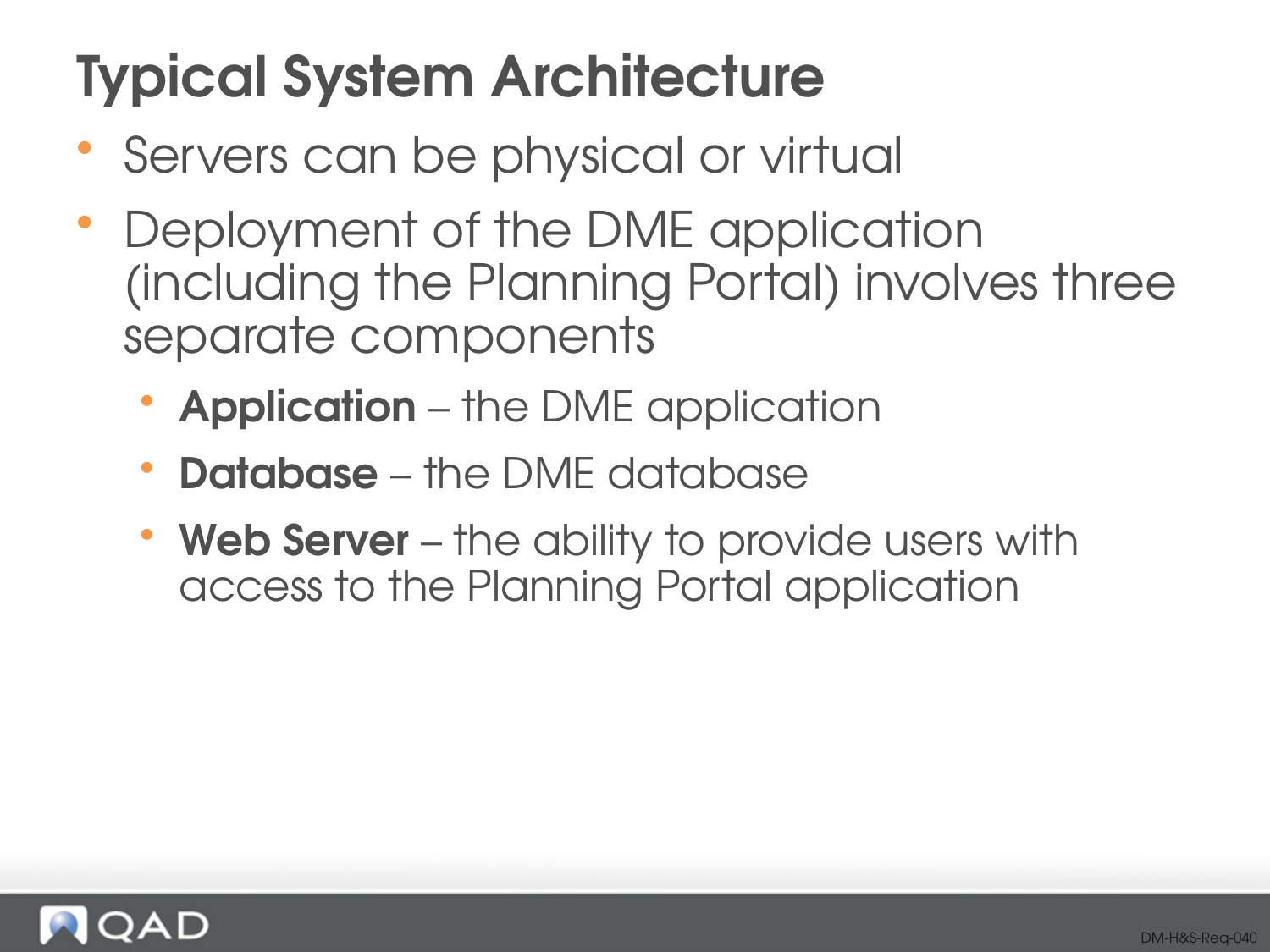

# Typical System Architecture
Servers can be physical or virtual
Deployment of the DME application (including the Planning Portal) involves three separate components
Application – the DME application
Database – the DME database
Web Server – the ability to provide users with access to the Planning Portal application

DM-H&S-Req-040